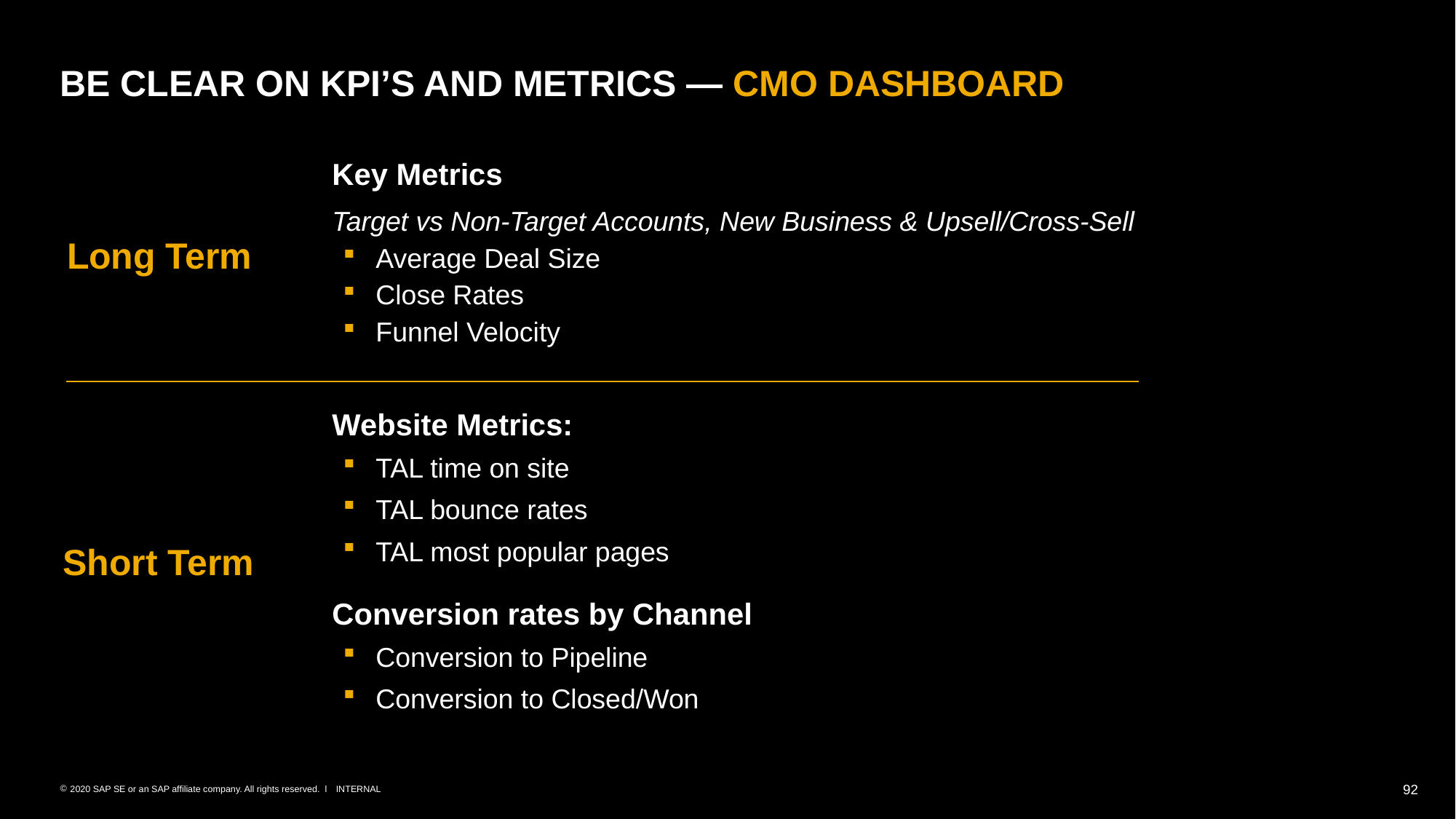

# BE CLEAR ON KPI’S AND METRICS — CMO DASHBOARD
Key Metrics
Target vs Non-Target Accounts, New Business & Upsell/Cross-Sell
Average Deal Size
Close Rates
Funnel Velocity
Long Term
Website Metrics:
TAL time on site
TAL bounce rates
TAL most popular pages
Conversion rates by Channel
Conversion to Pipeline
Conversion to Closed/Won
Short Term